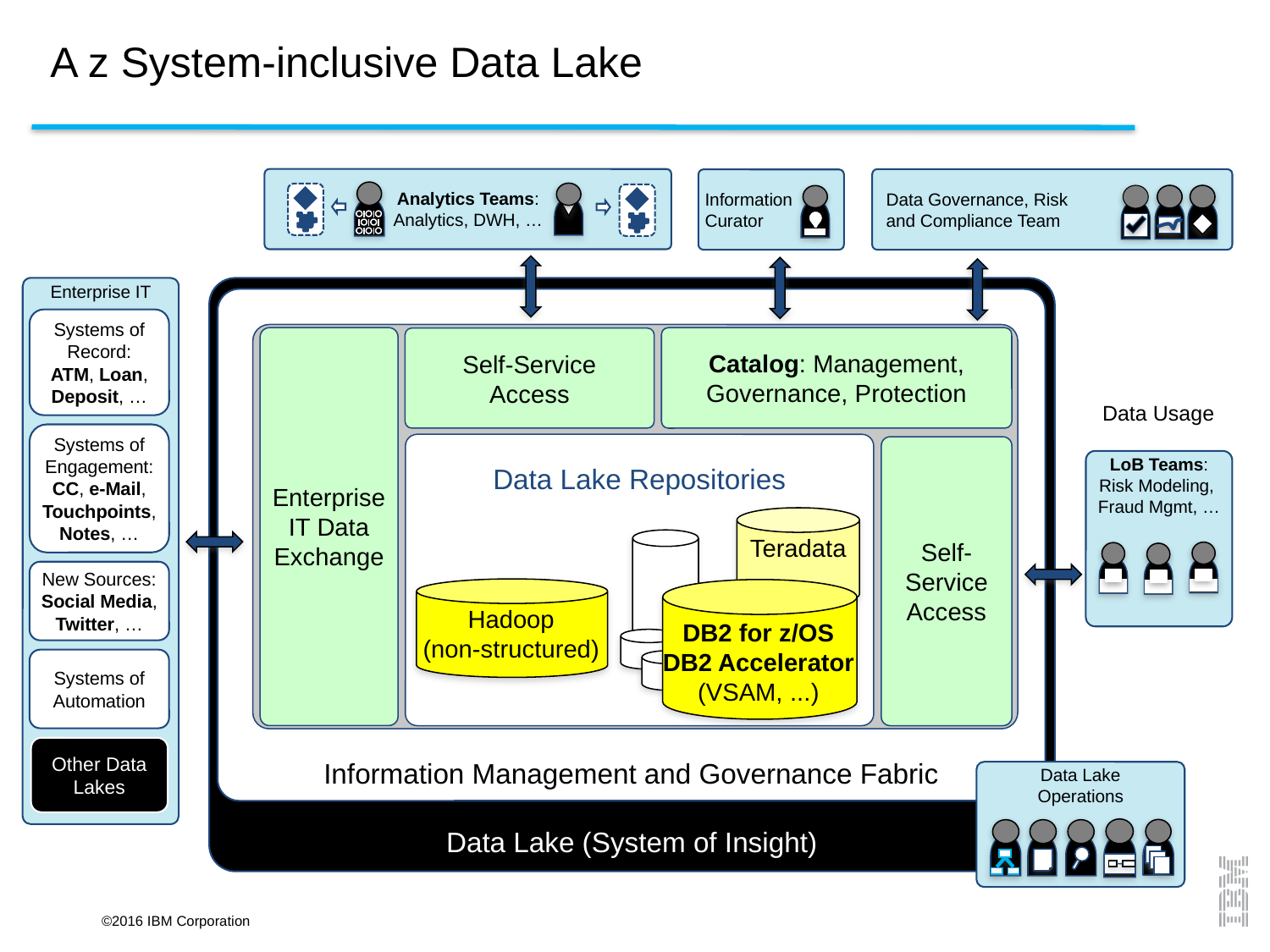

# A z System-inclusive Data Lake
Analytics Teams:
Analytics, DWH, …
Data Governance, Risk
and Compliance Team
Information
Curator

Enterprise IT
Data Lake (System of Insight)
Information Management and Governance Fabric

Systems of Record:
ATM, Loan, Deposit, …
Enterprise
IT Data
Exchange
Catalog: Management,
Governance, Protection
Self-Service
Access
Data Usage
Systems of Engagement:
CC, e-Mail,
Touchpoints, Notes, …
Data Lake Repositories

Teradata

Hadoop
(non-structured)
DB2 for z/OS
DB2 Accelerator
(VSAM, ...)

Self-Service
Access
LoB Teams:
Risk Modeling,
Fraud Mgmt, …

New Sources:
Social Media,
Twitter, …

Systems of Automation
Other Data Lakes
Data Lake
Operations